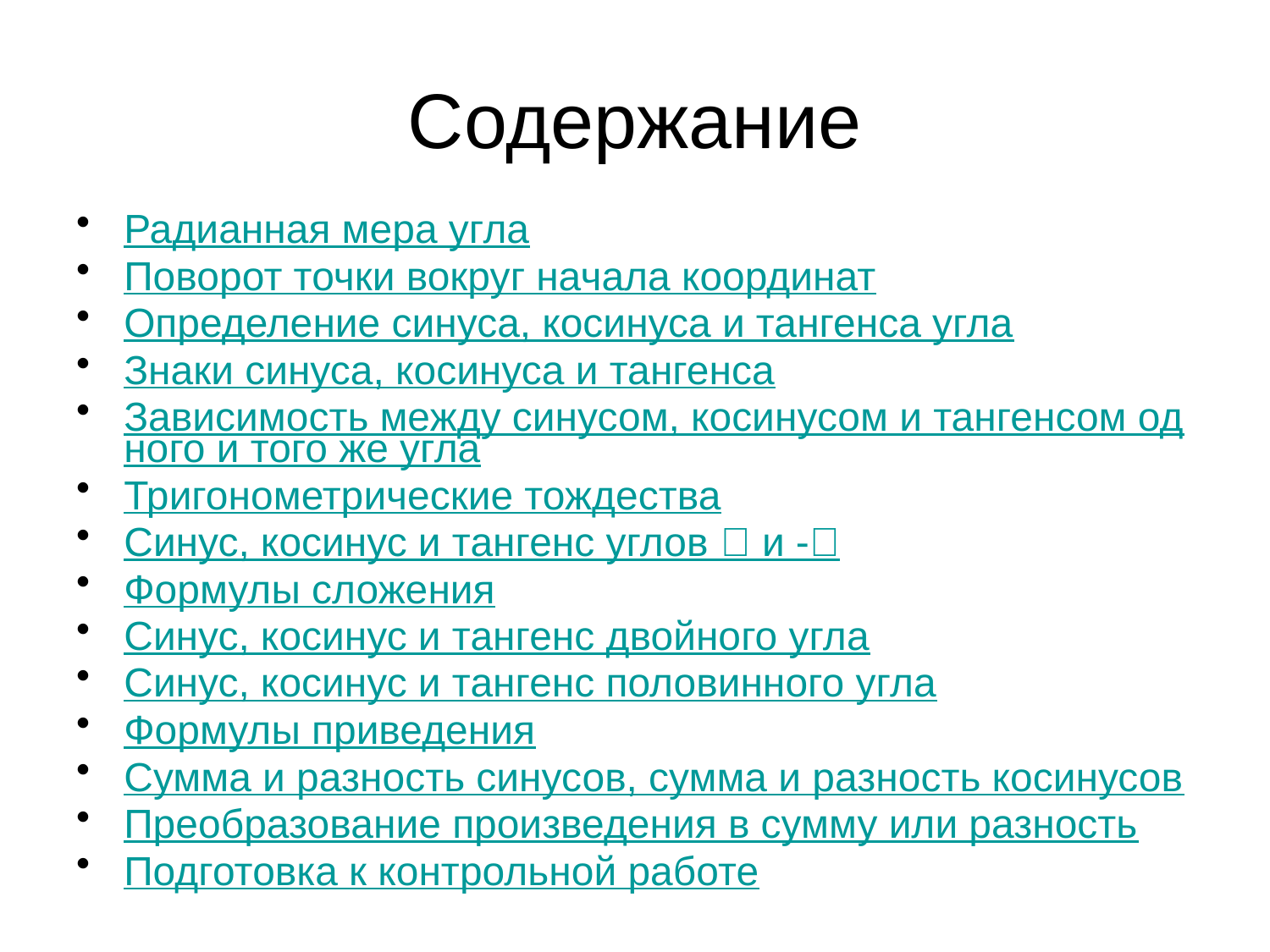

Содержание
Радианная мера угла
Поворот точки вокруг начала координат
Определение синуса, косинуса и тангенса угла
Знаки синуса, косинуса и тангенса
Зависимость между синусом, косинусом и тангенсом одного и того же угла
Тригонометрические тождества
Синус, косинус и тангенс углов α и -α
Формулы сложения
Синус, косинус и тангенс двойного угла
Синус, косинус и тангенс половинного угла
Формулы приведения
Сумма и разность синусов, сумма и разность косинусов
Преобразование произведения в сумму или разность
Подготовка к контрольной работе